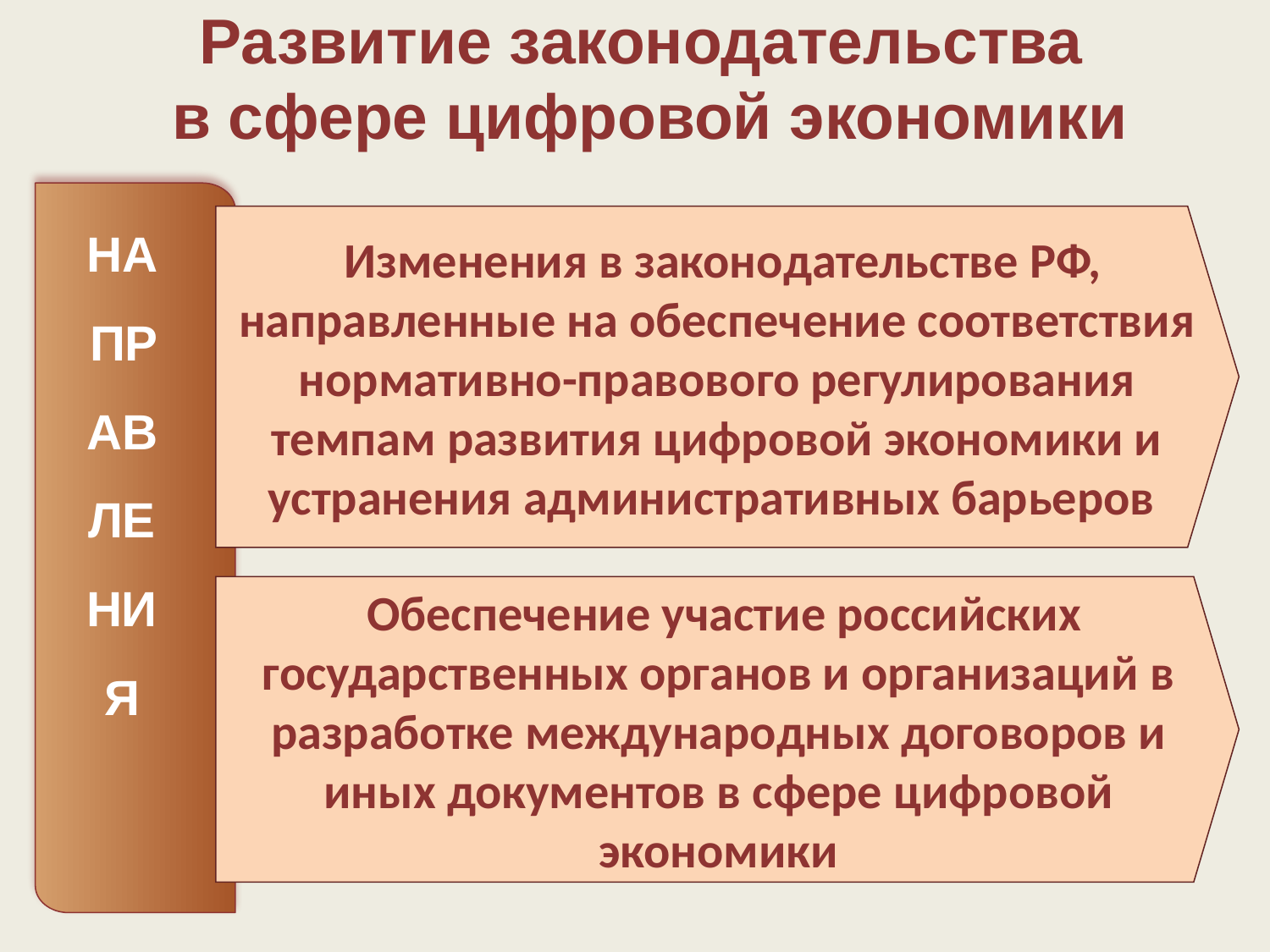

Развитие законодательства
в сфере цифровой экономики

НАПРАВЛЕНИЯ
 Изменения в законодательстве РФ, направленные на обеспечение соответствия нормативно-правового регулирования темпам развития цифровой экономики и устранения административных барьеров

 Обеспечение участие российских государственных органов и организаций в разработке международных договоров и иных документов в сфере цифровой экономики